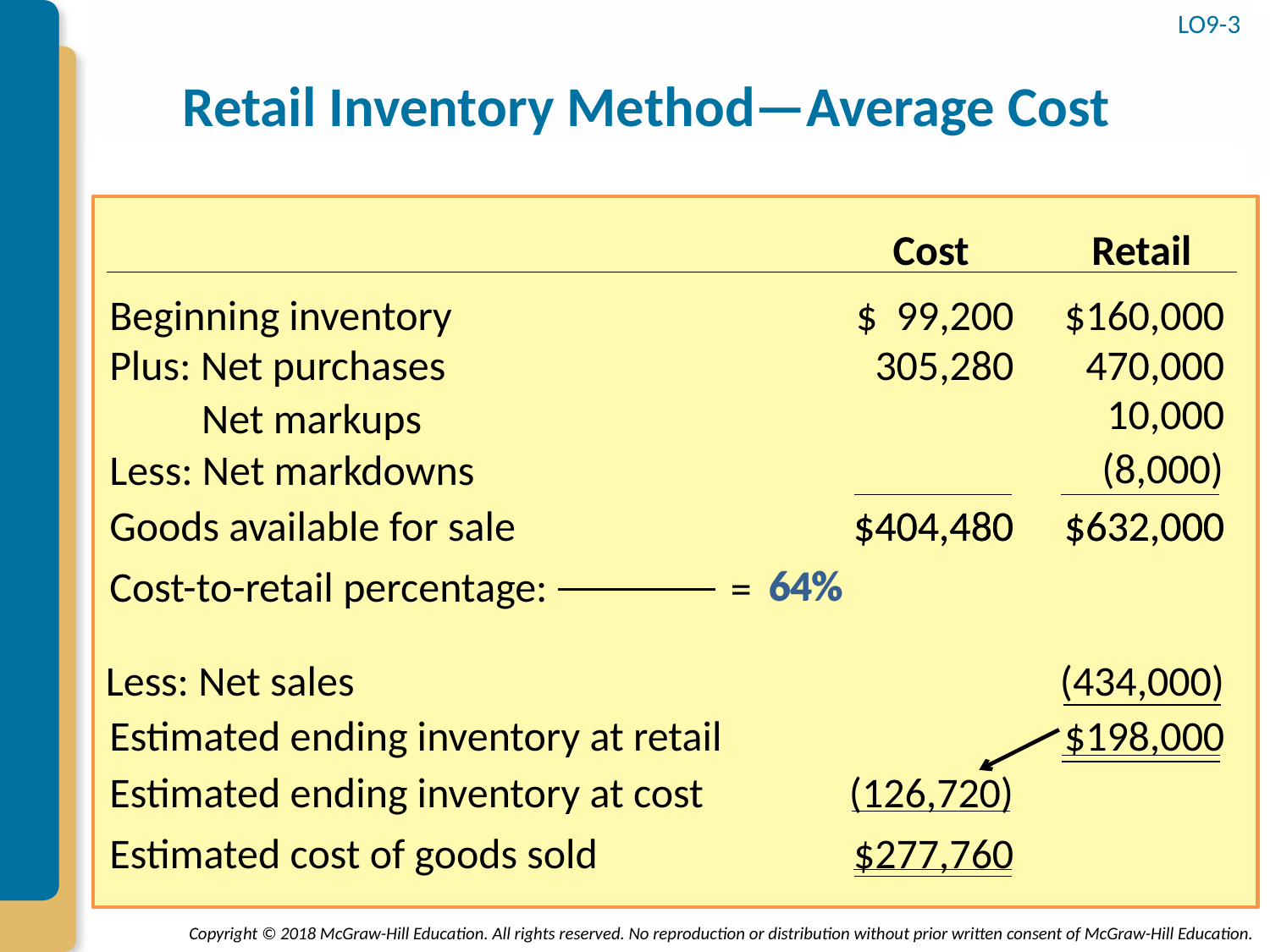

# Retail Inventory Method—Average Cost
LO9-3

Cost
Retail
Beginning inventory
$  99,200
$160,000
Plus: Net purchases
305,280
470,000
10,000
   Net markups
(8,000)
Less: Net markdowns
Goods available for sale
$404,480
$404,480
$632,000
$632,000
64%
64%
Cost-to-retail percentage:
=
Less: Net sales
(434,000)
Estimated ending inventory at retail
$198,000
Estimated ending inventory at cost
(126,720)
Estimated cost of goods sold
$277,760